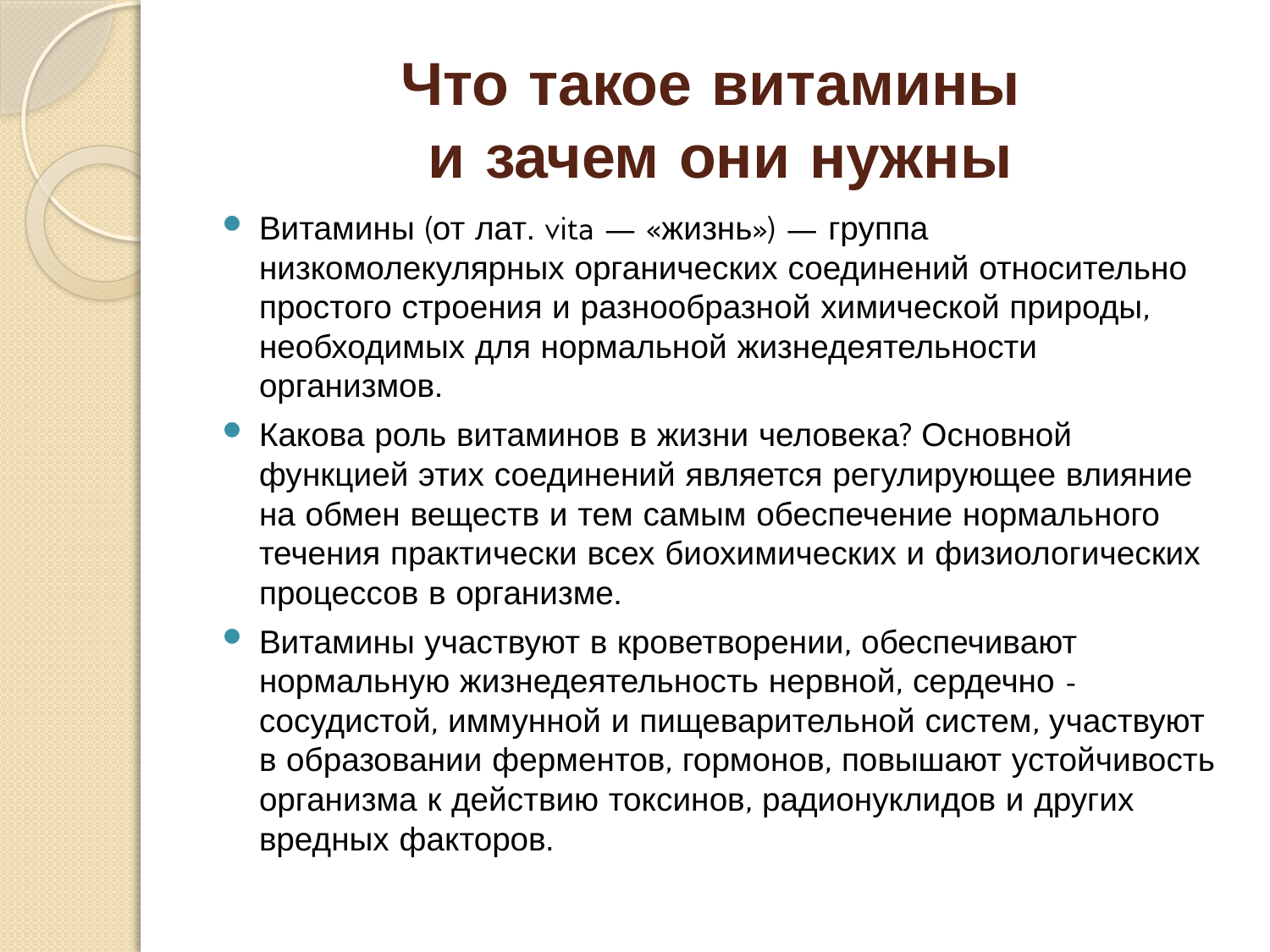

# Что такое витамины и зачем они нужны
Витамины (от лат. vita — «жизнь») — группа низкомолекулярных органических соединений относительно простого строения и разнообразной химической природы, необходимых для нормальной жизнедеятельности организмов.
Какова роль витаминов в жизни человека? Основной функцией этих соединений является регулирующее влияние на обмен веществ и тем самым обеспечение нормального течения практически всех биохимических и физиологических процессов в организме.
Витамины участвуют в кроветворении, обеспечивают нормальную жизнедеятельность нервной, сердечно - сосудистой, иммунной и пищеварительной систем, участвуют в образовании ферментов, гормонов, повышают устойчивость организма к действию токсинов, радионуклидов и других вредных факторов.